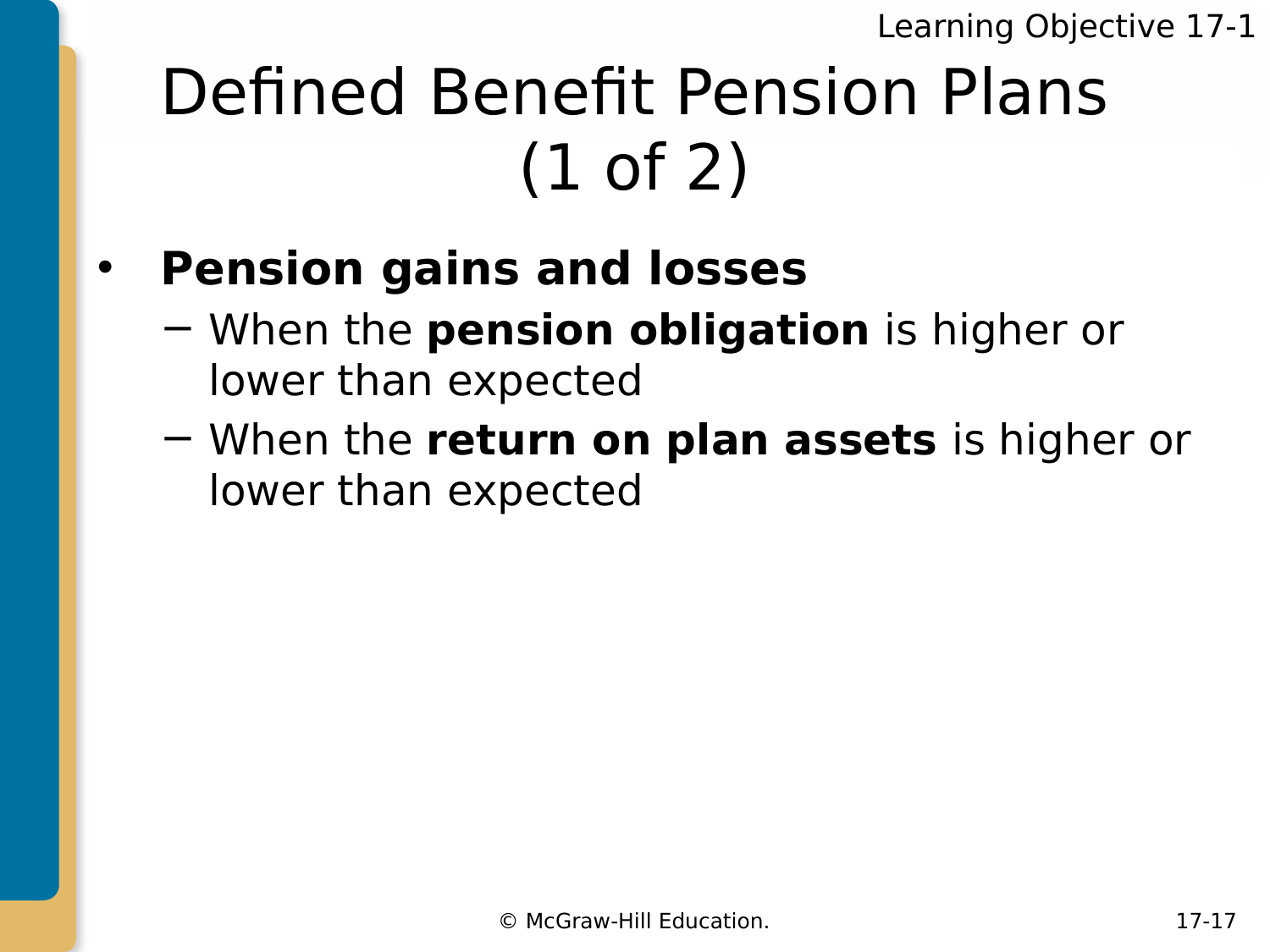

Learning Objective 17-1
# Defined Benefit Pension Plans (1 of 2)
Pension gains and losses
When the pension obligation is higher or lower than expected
When the return on plan assets is higher or lower than expected